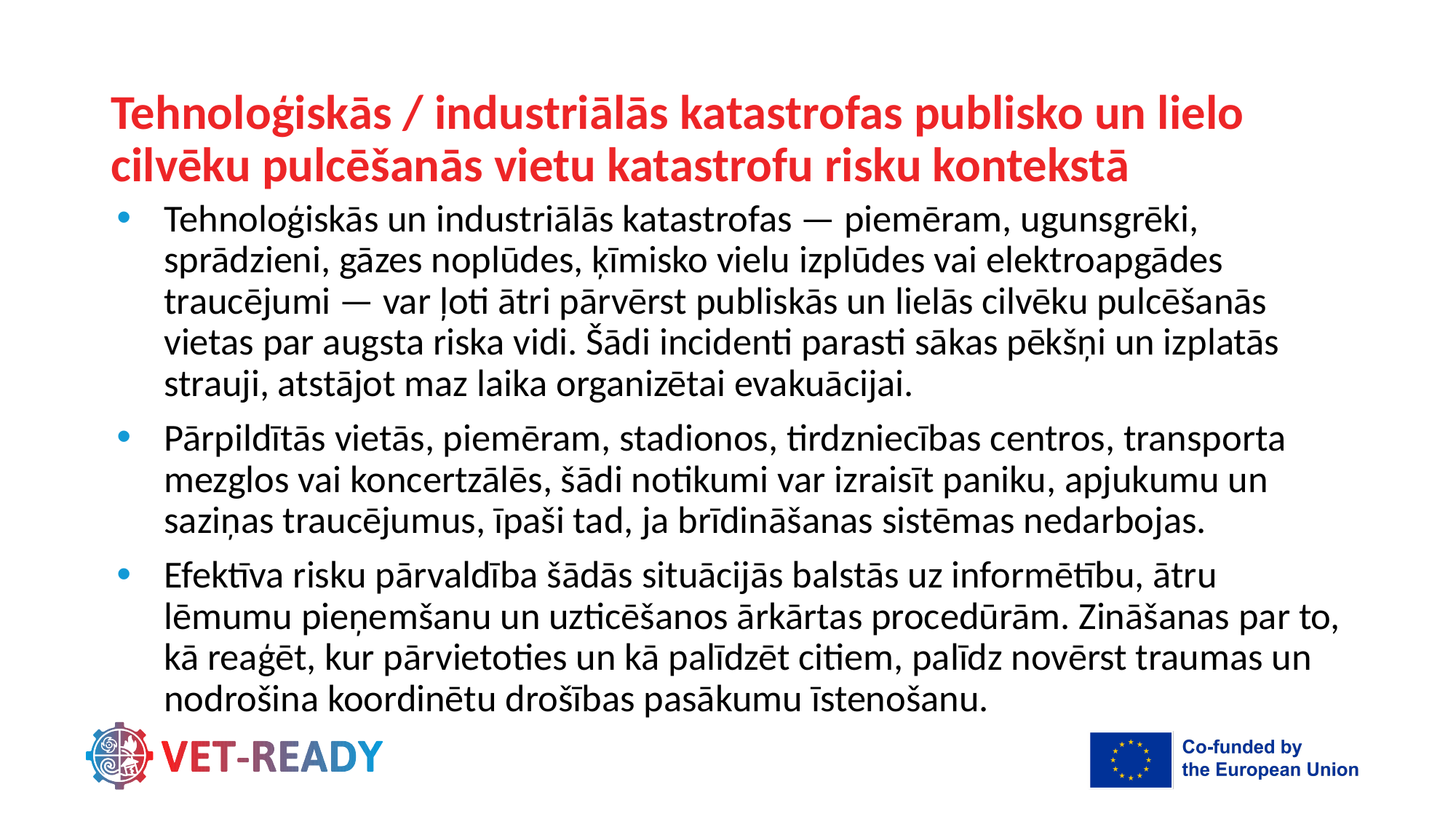

# Tehnoloģiskās / industriālās katastrofas publisko un lielo cilvēku pulcēšanās vietu katastrofu risku kontekstā
Tehnoloģiskās un industriālās katastrofas — piemēram, ugunsgrēki, sprādzieni, gāzes noplūdes, ķīmisko vielu izplūdes vai elektroapgādes traucējumi — var ļoti ātri pārvērst publiskās un lielās cilvēku pulcēšanās vietas par augsta riska vidi. Šādi incidenti parasti sākas pēkšņi un izplatās strauji, atstājot maz laika organizētai evakuācijai.
Pārpildītās vietās, piemēram, stadionos, tirdzniecības centros, transporta mezglos vai koncertzālēs, šādi notikumi var izraisīt paniku, apjukumu un saziņas traucējumus, īpaši tad, ja brīdināšanas sistēmas nedarbojas.
Efektīva risku pārvaldība šādās situācijās balstās uz informētību, ātru lēmumu pieņemšanu un uzticēšanos ārkārtas procedūrām. Zināšanas par to, kā reaģēt, kur pārvietoties un kā palīdzēt citiem, palīdz novērst traumas un nodrošina koordinētu drošības pasākumu īstenošanu.